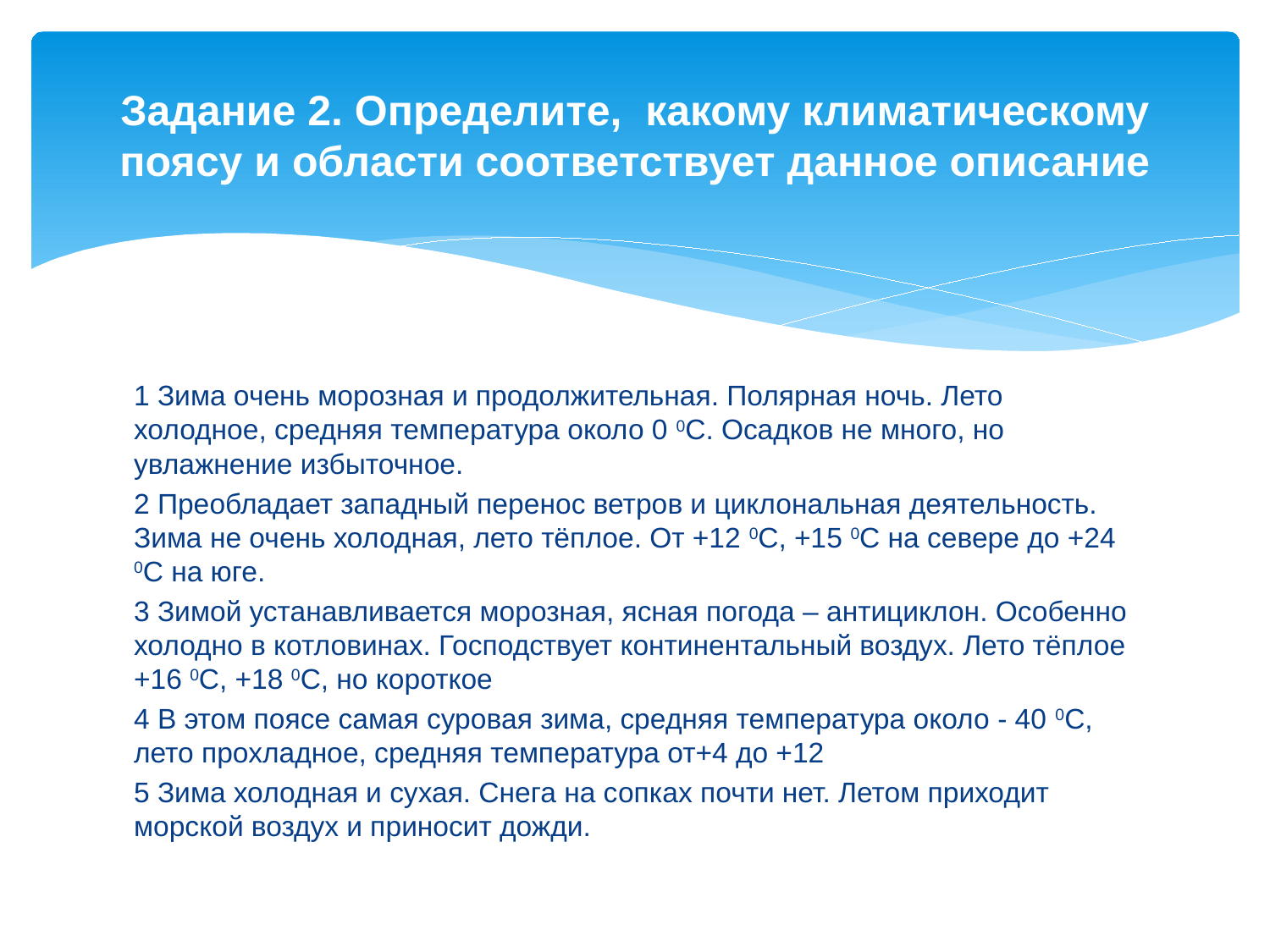

# Задание 2. Определите,  какому климатическому поясу и области соответствует данное описание
1 Зима очень морозная и продолжительная. Полярная ночь. Лето холодное, средняя температура около 0 0С. Осадков не много, но увлажнение избыточное.
2 Преобладает западный перенос ветров и циклональная деятельность. Зима не очень холодная, лето тёплое. От +12 0С, +15 0С на севере до +24 0С на юге.
3 Зимой устанавливается морозная, ясная погода – антициклон. Особенно холодно в котловинах. Господствует континентальный воздух. Лето тёплое +16 0С, +18 0С, но короткое
4 В этом поясе самая суровая зима, средняя температура около - 40 0С, лето прохладное, средняя температура от+4 до +12
5 Зима холодная и сухая. Снега на сопках почти нет. Летом приходит морской воздух и приносит дожди.